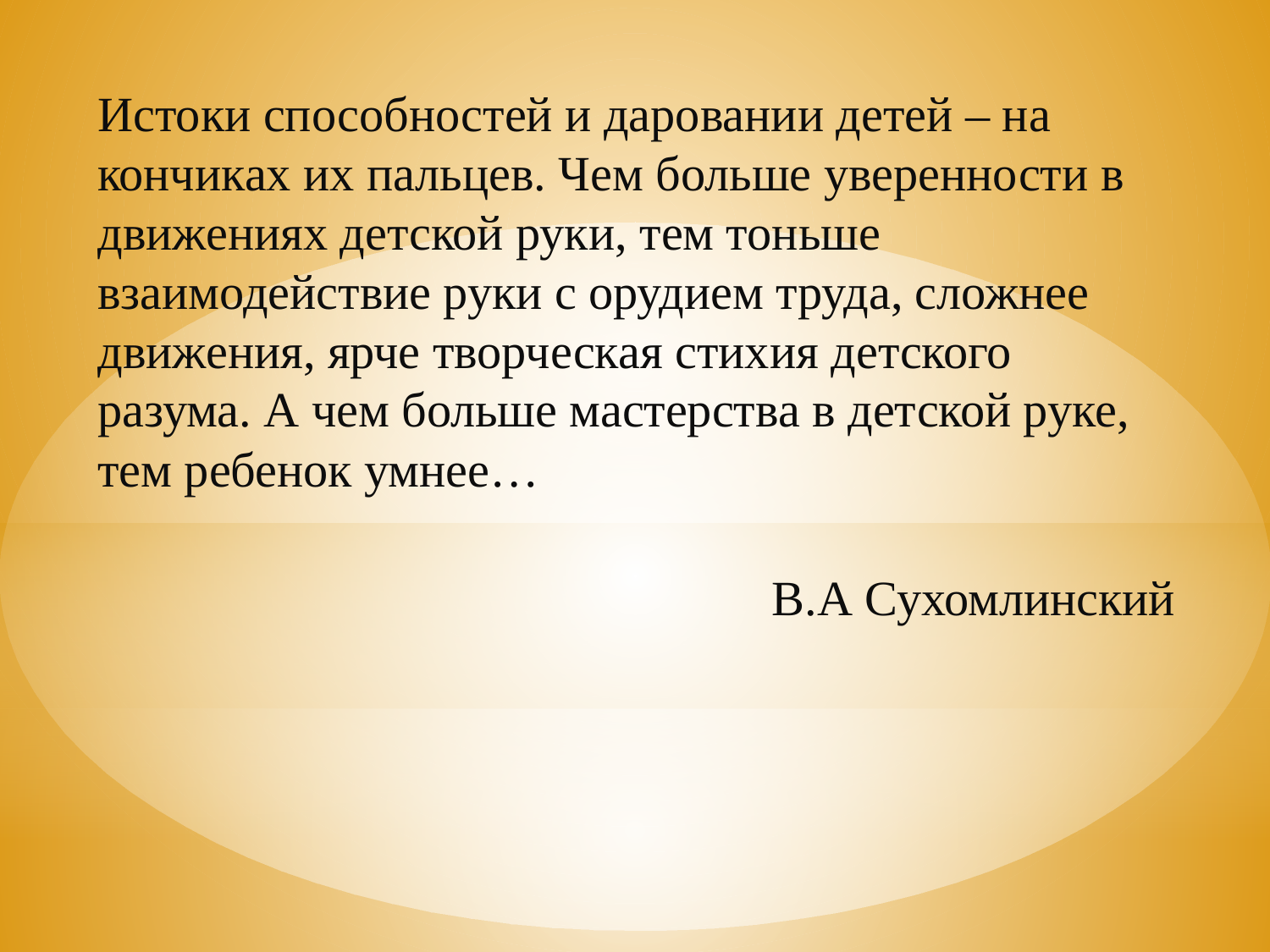

Истоки способностей и даровании детей – на кончиках их пальцев. Чем больше уверенности в движениях детской руки, тем тоньше взаимодействие руки с орудием труда, сложнее движения, ярче творческая стихия детского разума. А чем больше мастерства в детской руке, тем ребенок умнее…

В.А Сухомлинский